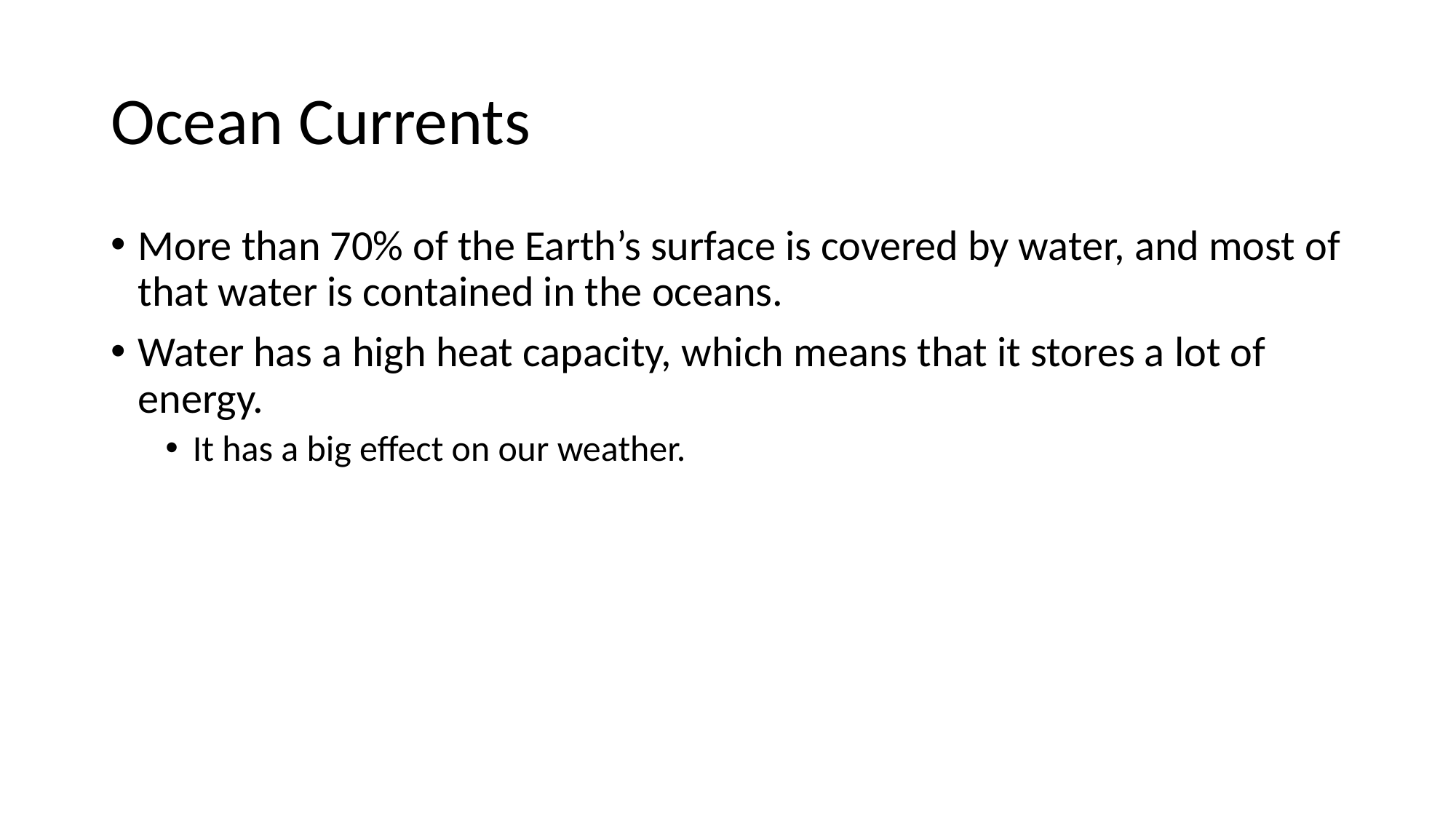

# Ocean Currents
More than 70% of the Earth’s surface is covered by water, and most of that water is contained in the oceans.
Water has a high heat capacity, which means that it stores a lot of energy.
It has a big effect on our weather.